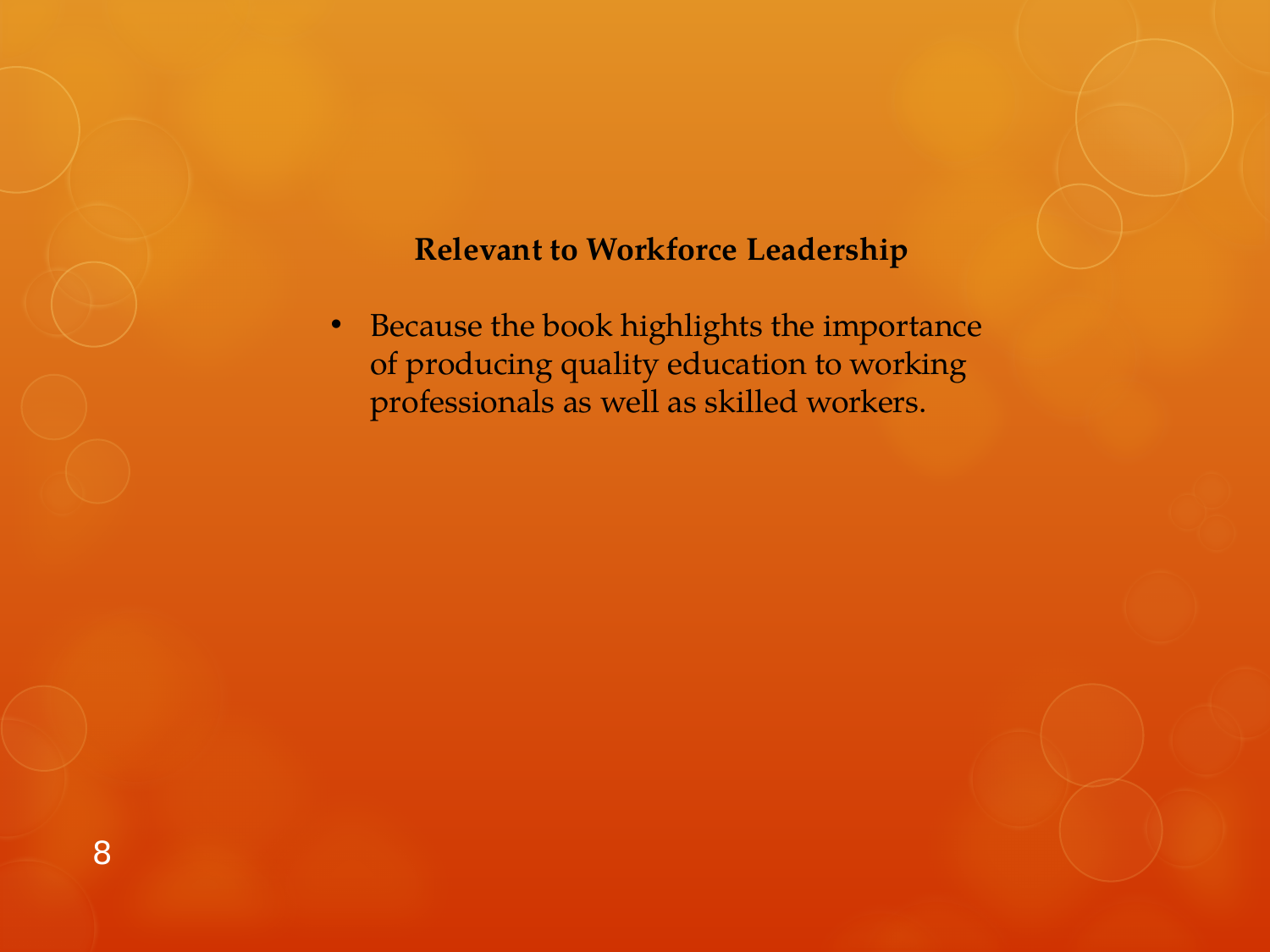

Relevant to Workforce Leadership

Because the book highlights the importance of producing quality education to working professionals as well as skilled workers.

8